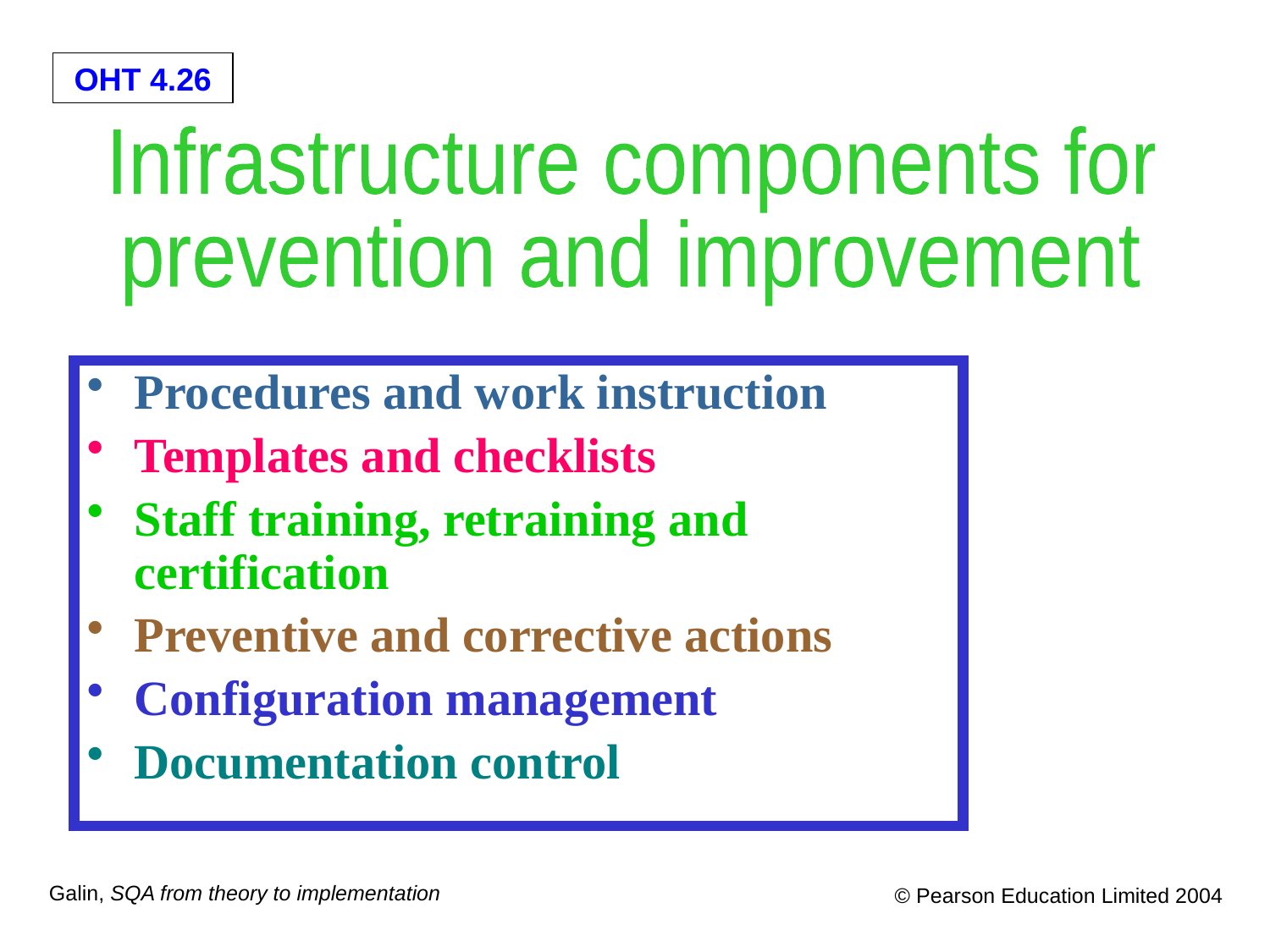

Infrastructure components for
prevention and improvement
Procedures and work instruction
Templates and checklists
Staff training, retraining and certification
Preventive and corrective actions
Configuration management
Documentation control